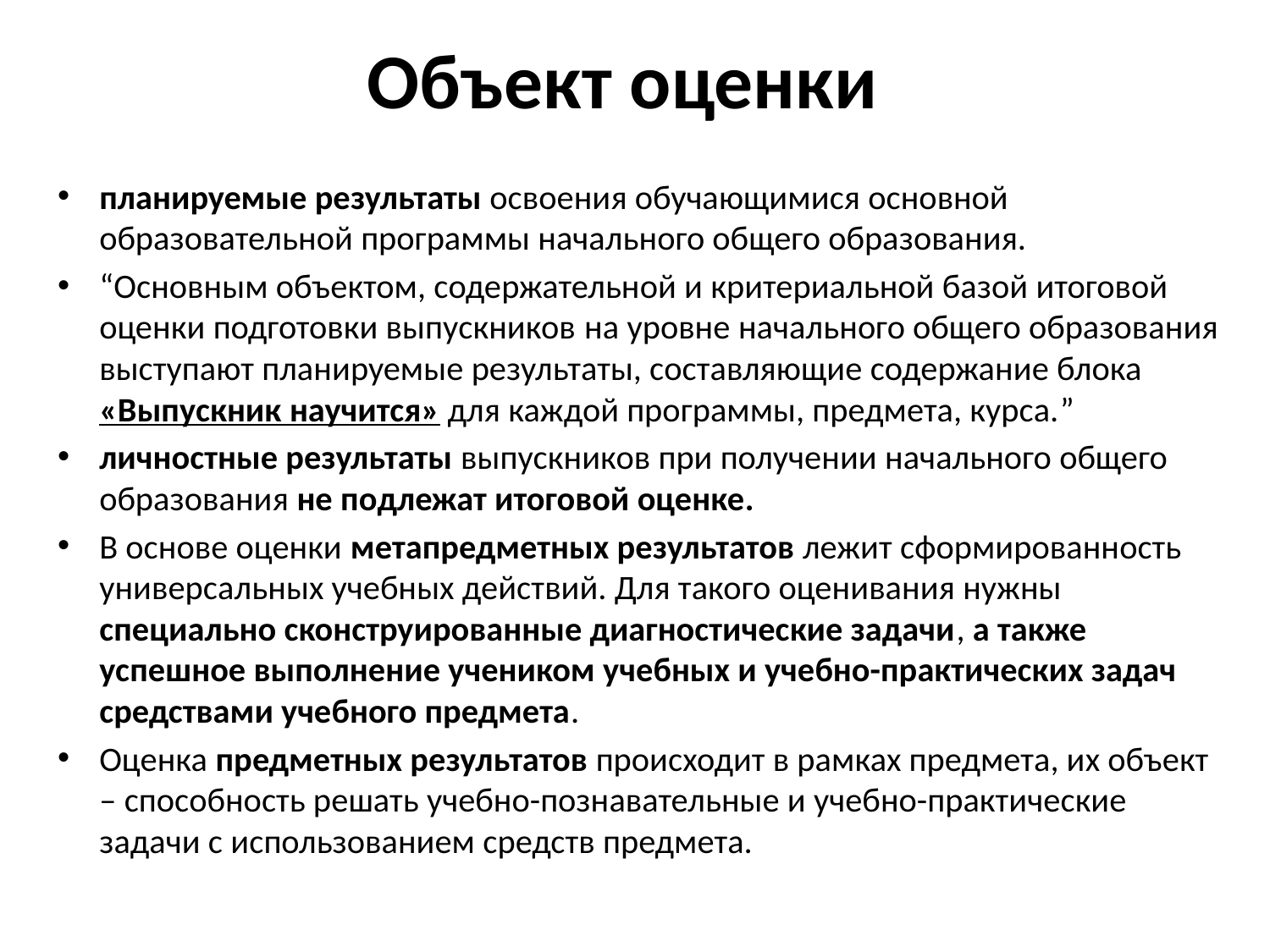

# Объект оценки
планируемые результаты освоения обучающимися основной образовательной программы начального общего образования.
“Основным объектом, содержательной и критериальной базой итоговой оценки подготовки выпускников на уровне начального общего образования выступают планируемые результаты, составляющие содержание блока «Выпускник научится» для каждой программы, предмета, курса.”
личностные результаты выпускников при получении начального общего образования не подлежат итоговой оценке.
В основе оценки метапредметных результатов лежит сформированность универсальных учебных действий. Для такого оценивания нужны специально сконструированные диагностические задачи, а также успешное выполнение учеником учебных и учебно-практических задач средствами учебного предмета.
Оценка предметных результатов происходит в рамках предмета, их объект – способность решать учебно-познавательные и учебно-практические задачи с использованием средств предмета.